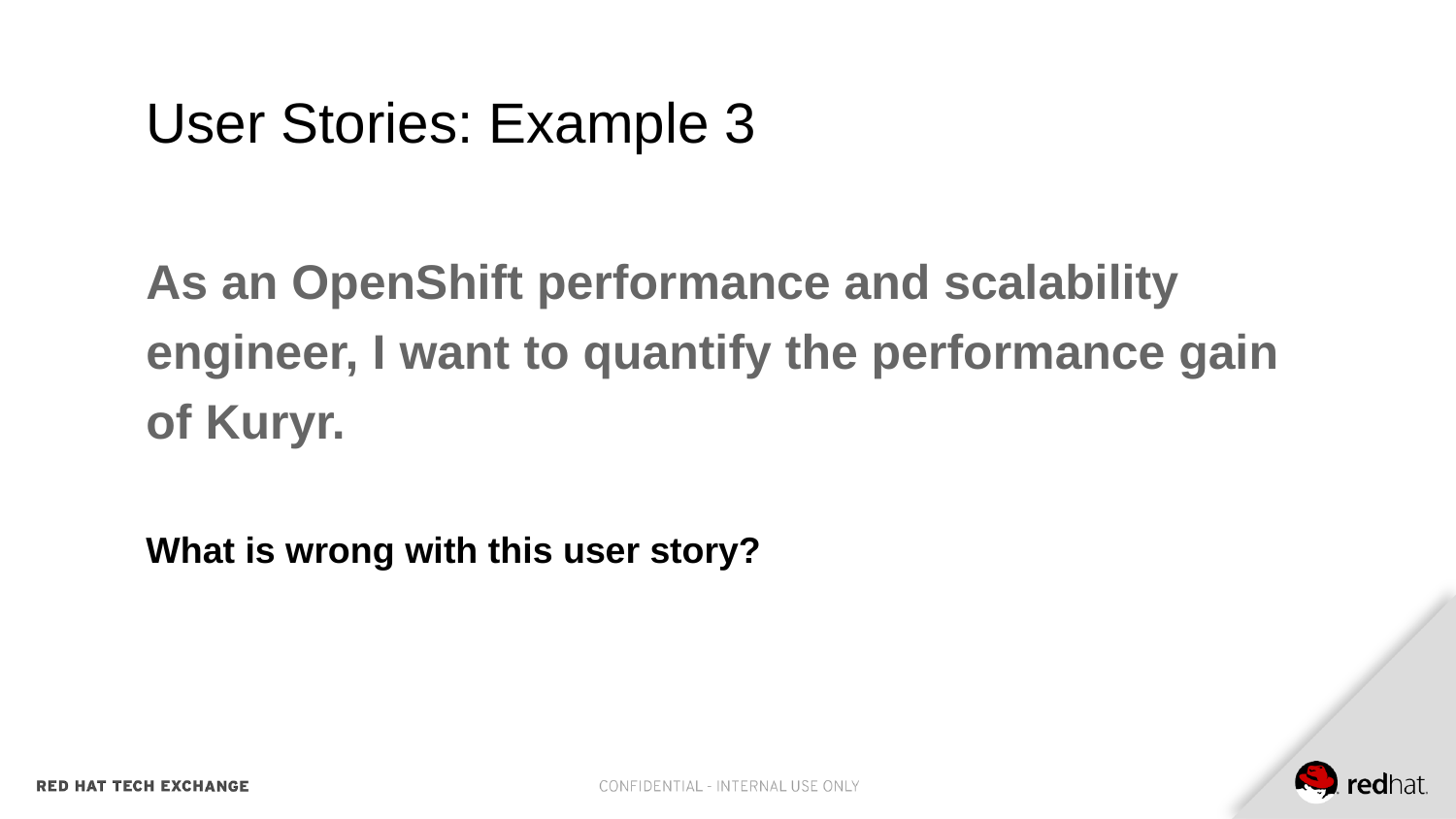

# User Stories: Example 3

As an OpenShift performance and scalability engineer, I want to quantify the performance gain of Kuryr.

What is wrong with this user story?